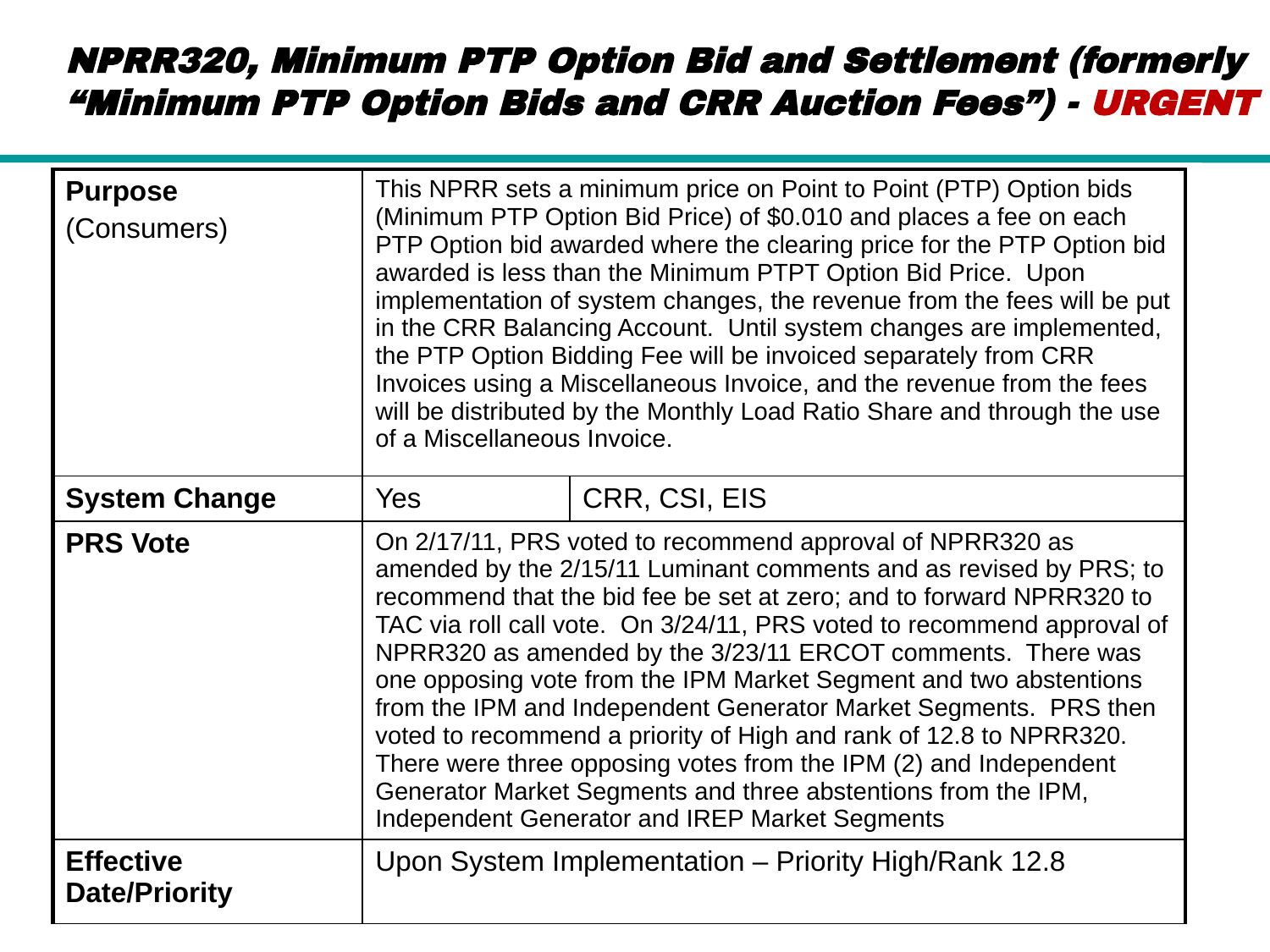

NPRR320, Minimum PTP Option Bid and Settlement (formerly “Minimum PTP Option Bids and CRR Auction Fees”) - Urgent
| Purpose (Consumers) | This NPRR sets a minimum price on Point to Point (PTP) Option bids (Minimum PTP Option Bid Price) of $0.010 and places a fee on each PTP Option bid awarded where the clearing price for the PTP Option bid awarded is less than the Minimum PTPT Option Bid Price. Upon implementation of system changes, the revenue from the fees will be put in the CRR Balancing Account. Until system changes are implemented, the PTP Option Bidding Fee will be invoiced separately from CRR Invoices using a Miscellaneous Invoice, and the revenue from the fees will be distributed by the Monthly Load Ratio Share and through the use of a Miscellaneous Invoice. |  |
| --- | --- | --- |
| System Change | Yes | CRR, CSI, EIS |
| PRS Vote | On 2/17/11, PRS voted to recommend approval of NPRR320 as amended by the 2/15/11 Luminant comments and as revised by PRS; to recommend that the bid fee be set at zero; and to forward NPRR320 to TAC via roll call vote. On 3/24/11, PRS voted to recommend approval of NPRR320 as amended by the 3/23/11 ERCOT comments. There was one opposing vote from the IPM Market Segment and two abstentions from the IPM and Independent Generator Market Segments. PRS then voted to recommend a priority of High and rank of 12.8 to NPRR320. There were three opposing votes from the IPM (2) and Independent Generator Market Segments and three abstentions from the IPM, Independent Generator and IREP Market Segments |  |
| Effective Date/Priority | Upon System Implementation – Priority High/Rank 12.8 |  |